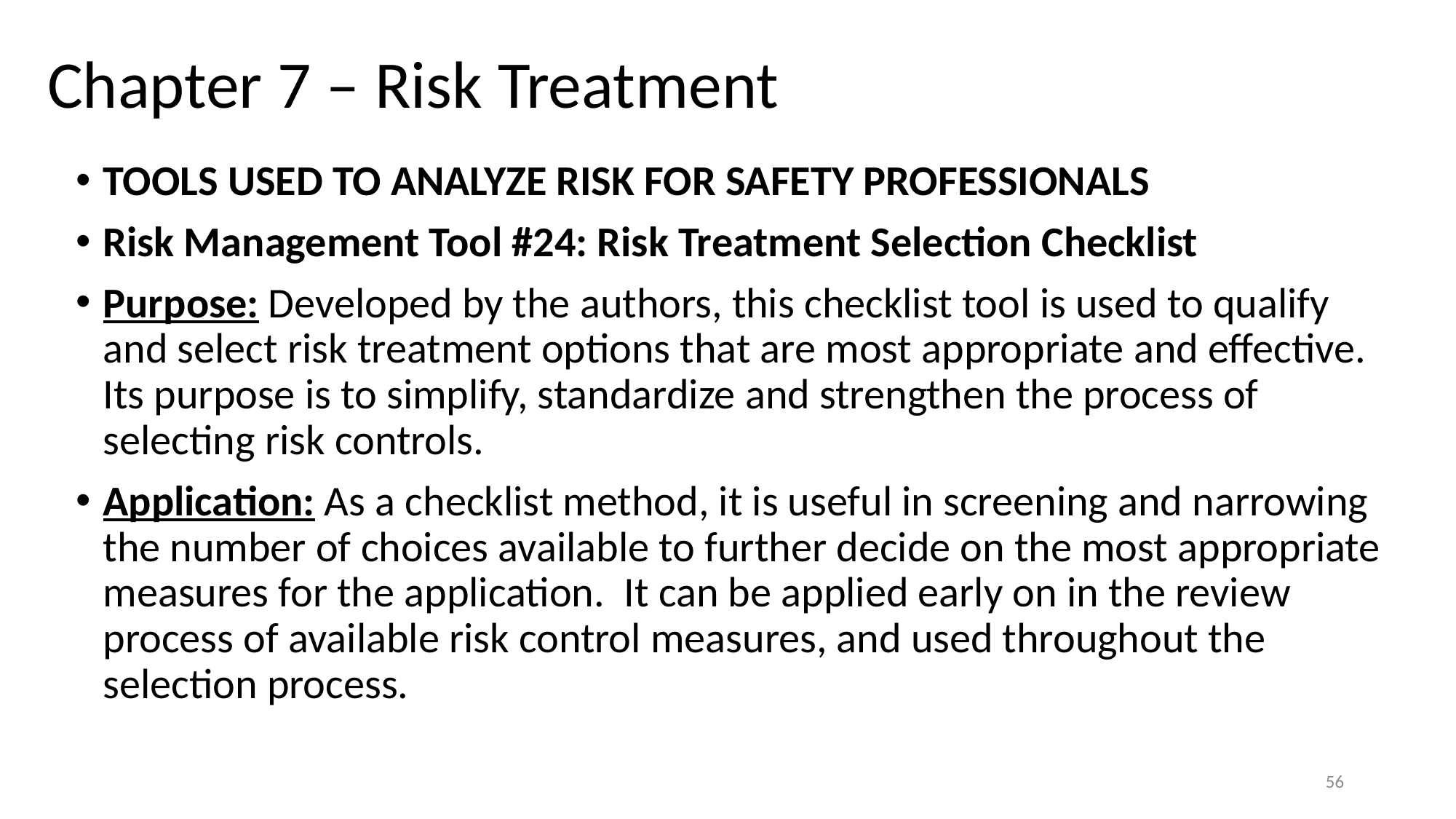

# Chapter 7 – Risk Treatment
TOOLS USED TO ANALYZE RISK FOR SAFETY PROFESSIONALS
Risk Management Tool #24: Risk Treatment Selection Checklist
Purpose: Developed by the authors, this checklist tool is used to qualify and select risk treatment options that are most appropriate and effective.  Its purpose is to simplify, standardize and strengthen the process of selecting risk controls.
Application: As a checklist method, it is useful in screening and narrowing the number of choices available to further decide on the most appropriate measures for the application.  It can be applied early on in the review process of available risk control measures, and used throughout the selection process.
56